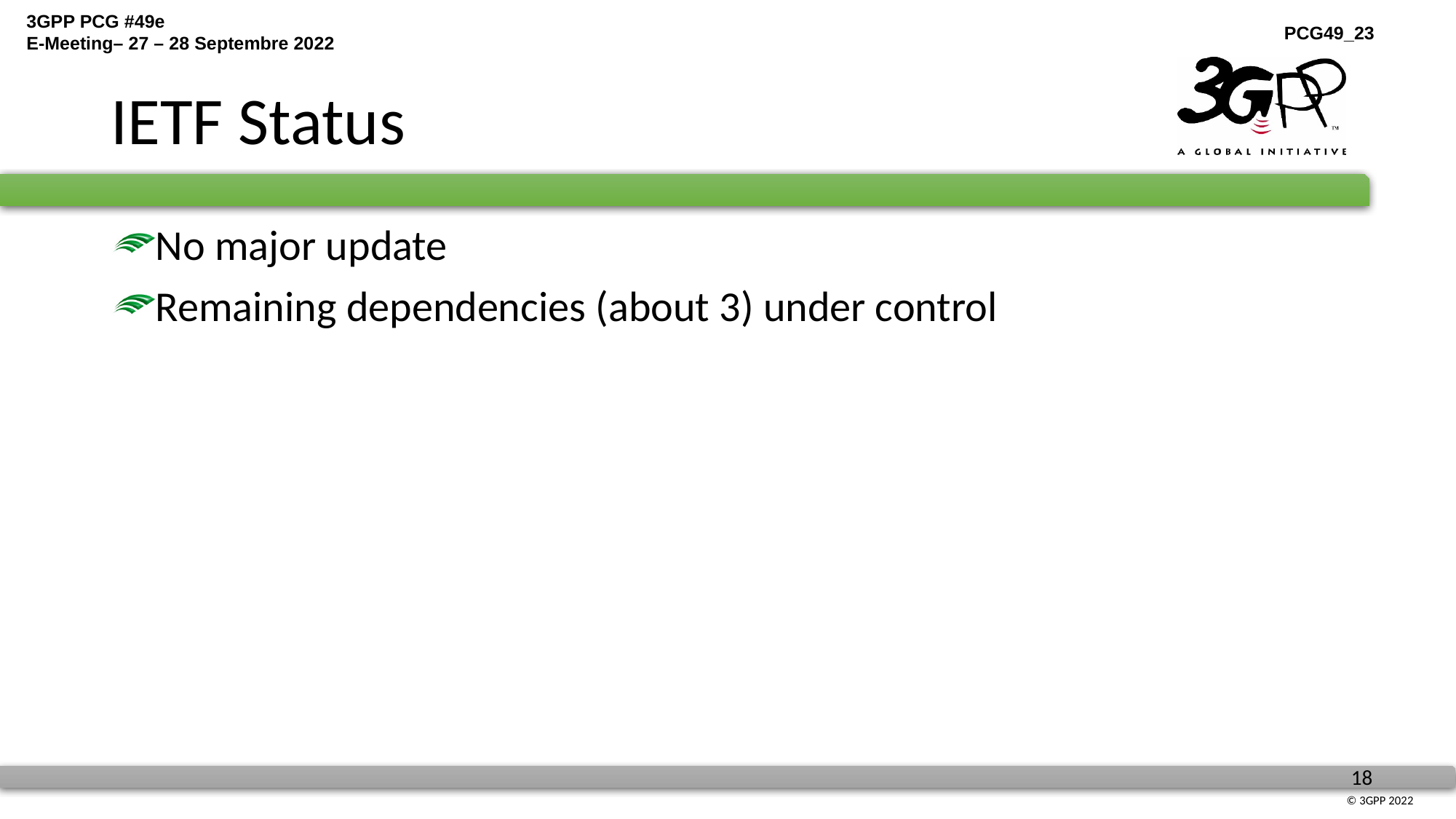

# IETF Status
No major update
Remaining dependencies (about 3) under control